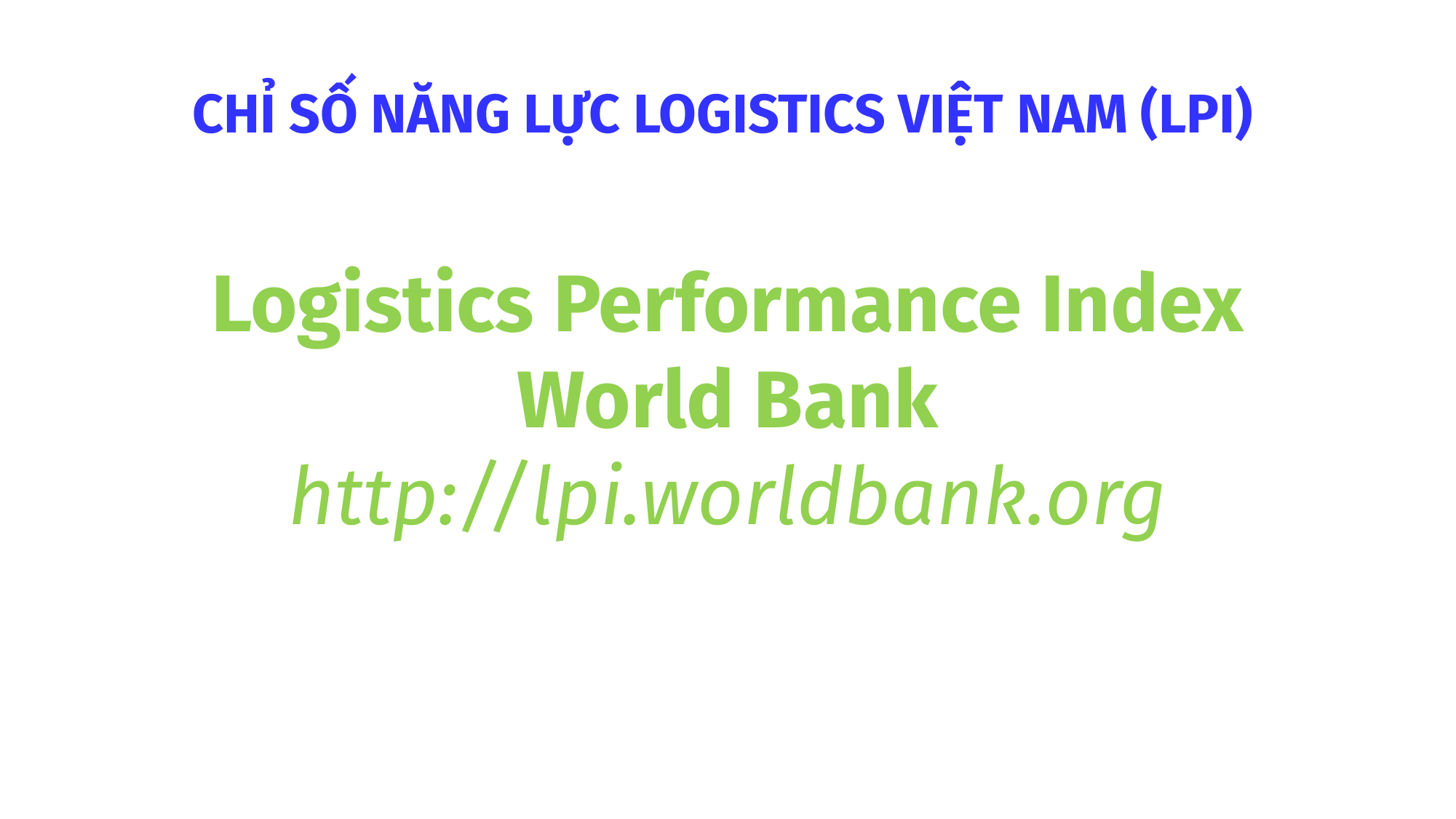

# CHỈ SỐ NĂNG LỰC LOGISTICS VIỆT NAM (LPI)
Logistics Performance Index
World Bank
http://lpi.worldbank.org